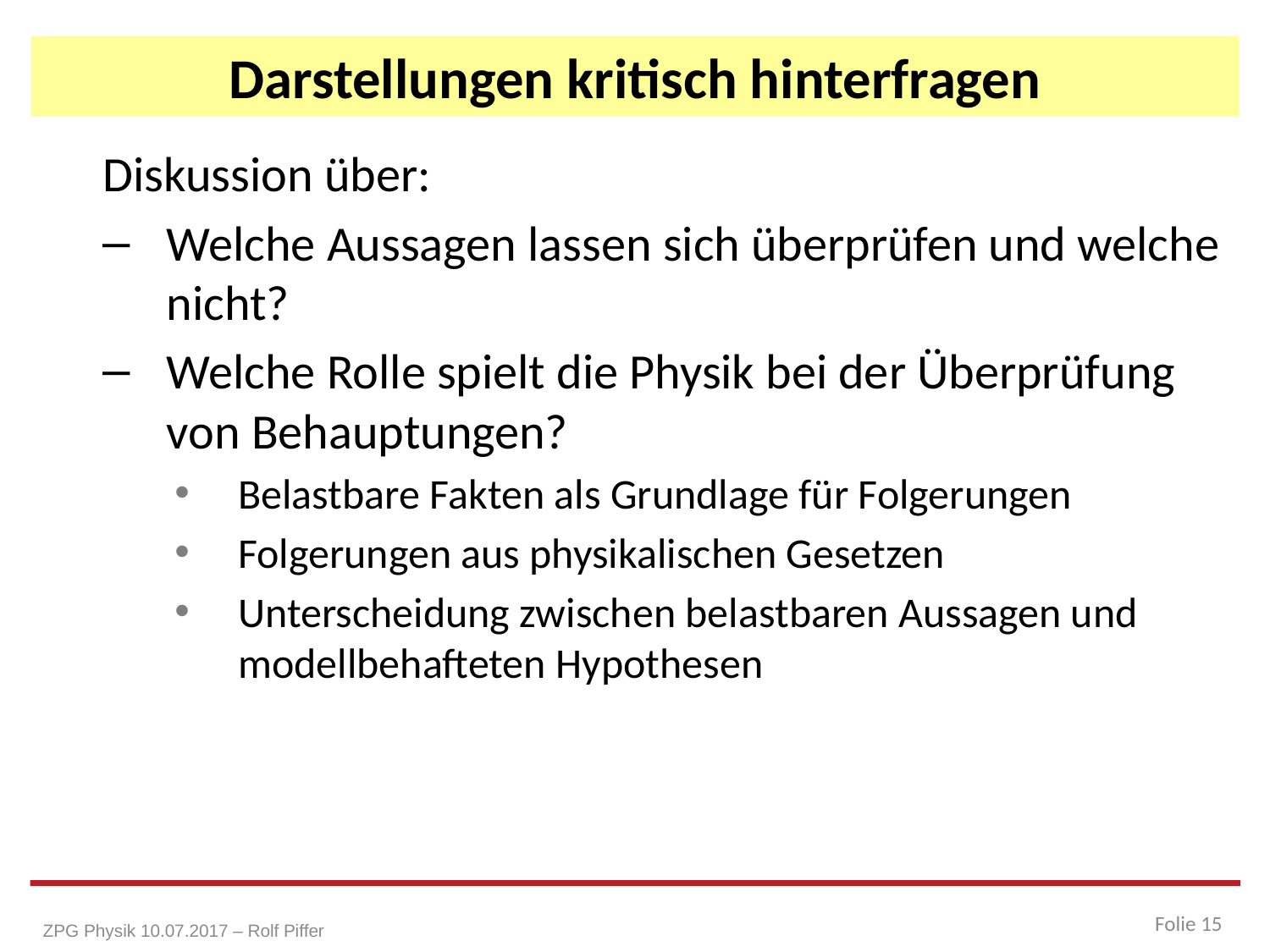

# Darstellungen kritisch hinterfragen
Diskussion über:
Welche Aussagen lassen sich überprüfen und welche nicht?
Welche Rolle spielt die Physik bei der Überprüfung von Behauptungen?
Belastbare Fakten als Grundlage für Folgerungen
Folgerungen aus physikalischen Gesetzen
Unterscheidung zwischen belastbaren Aussagen und modellbehafteten Hypothesen
Folie 15
ZPG Physik 10.07.2017 – Rolf Piffer